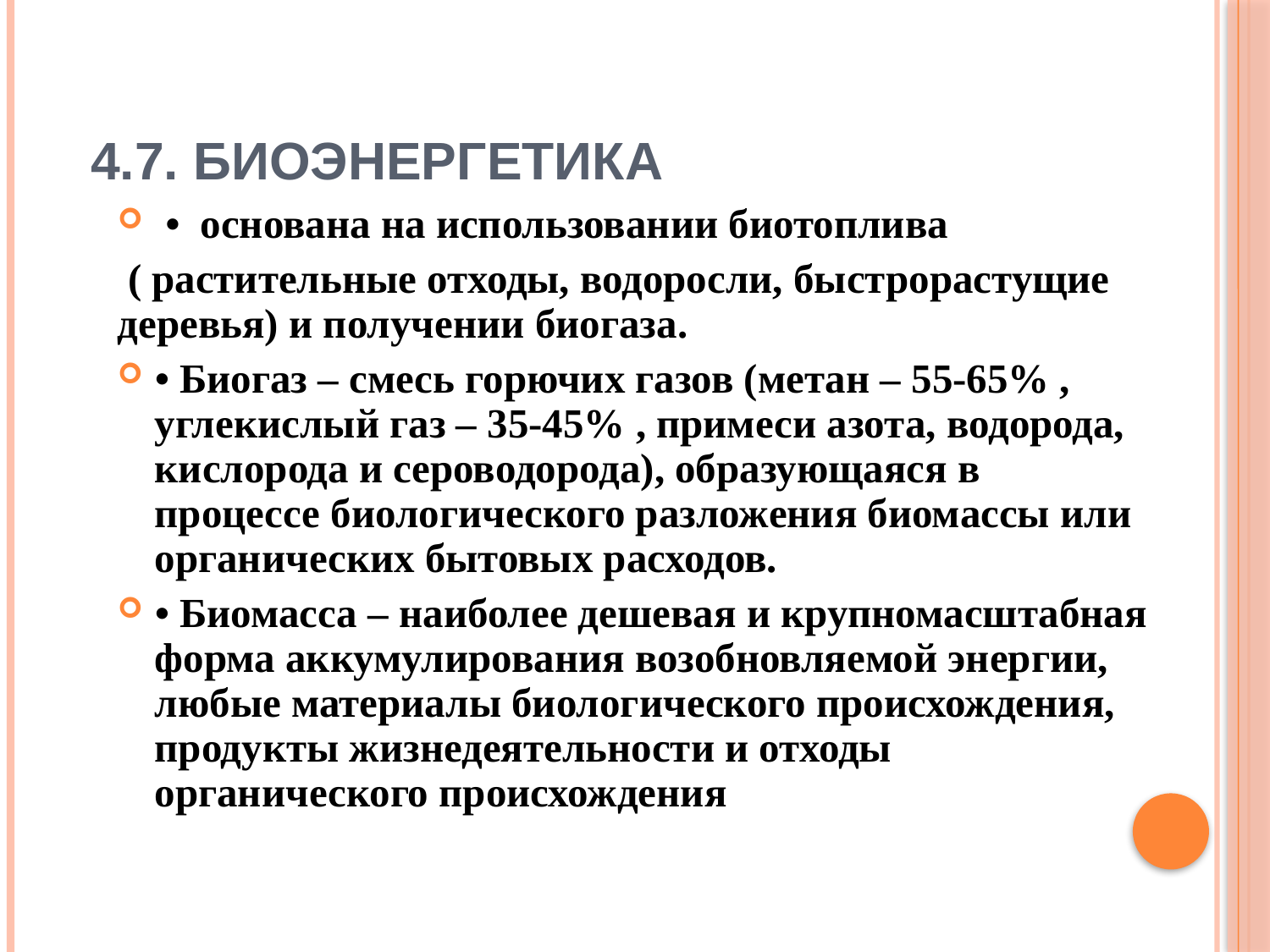

# 4.7. Биоэнергетика
 •  основана на использовании биотоплива
 ( растительные отходы, водоросли, быстрорастущие деревья) и получении биогаза.
• Биогаз – смесь горючих газов (метан – 55-65% , углекислый газ – 35-45% , примеси азота, водорода, кислорода и сероводорода), образующаяся в процессе биологического разложения биомассы или органических бытовых расходов.
• Биомасса – наиболее дешевая и крупномасштабная форма аккумулирования возобновляемой энергии, любые материалы биологического происхождения, продукты жизнедеятельности и отходы органического происхождения